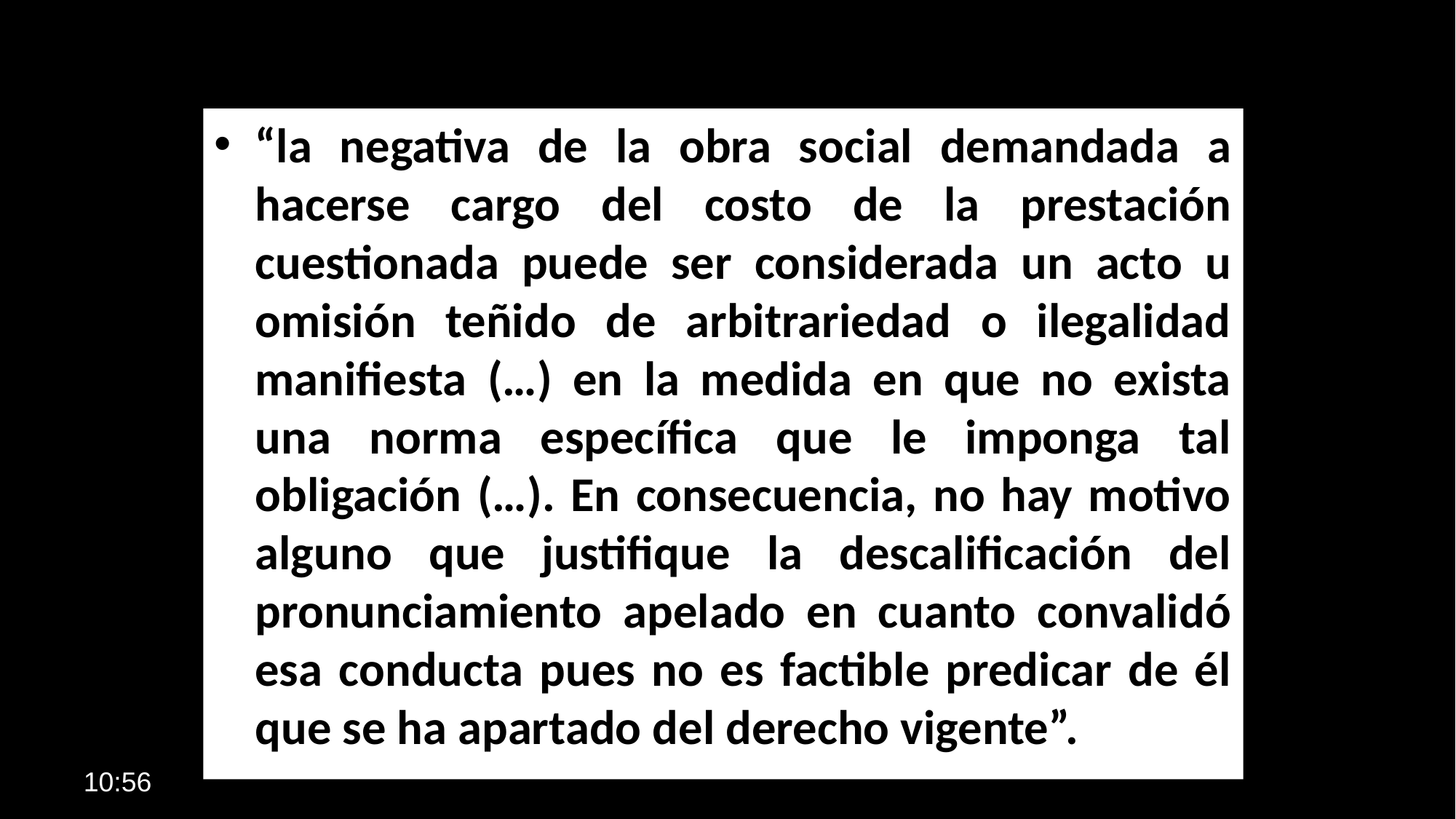

“la negativa de la obra social demandada a hacerse cargo del costo de la prestación cuestionada puede ser considerada un acto u omisión teñido de arbitrariedad o ilegalidad manifiesta (…) en la medida en que no exista una norma específica que le imponga tal obligación (…). En consecuencia, no hay motivo alguno que justifique la descalificación del pronunciamiento apelado en cuanto convalidó esa conducta pues no es factible predicar de él que se ha apartado del derecho vigente”.
10:56
145